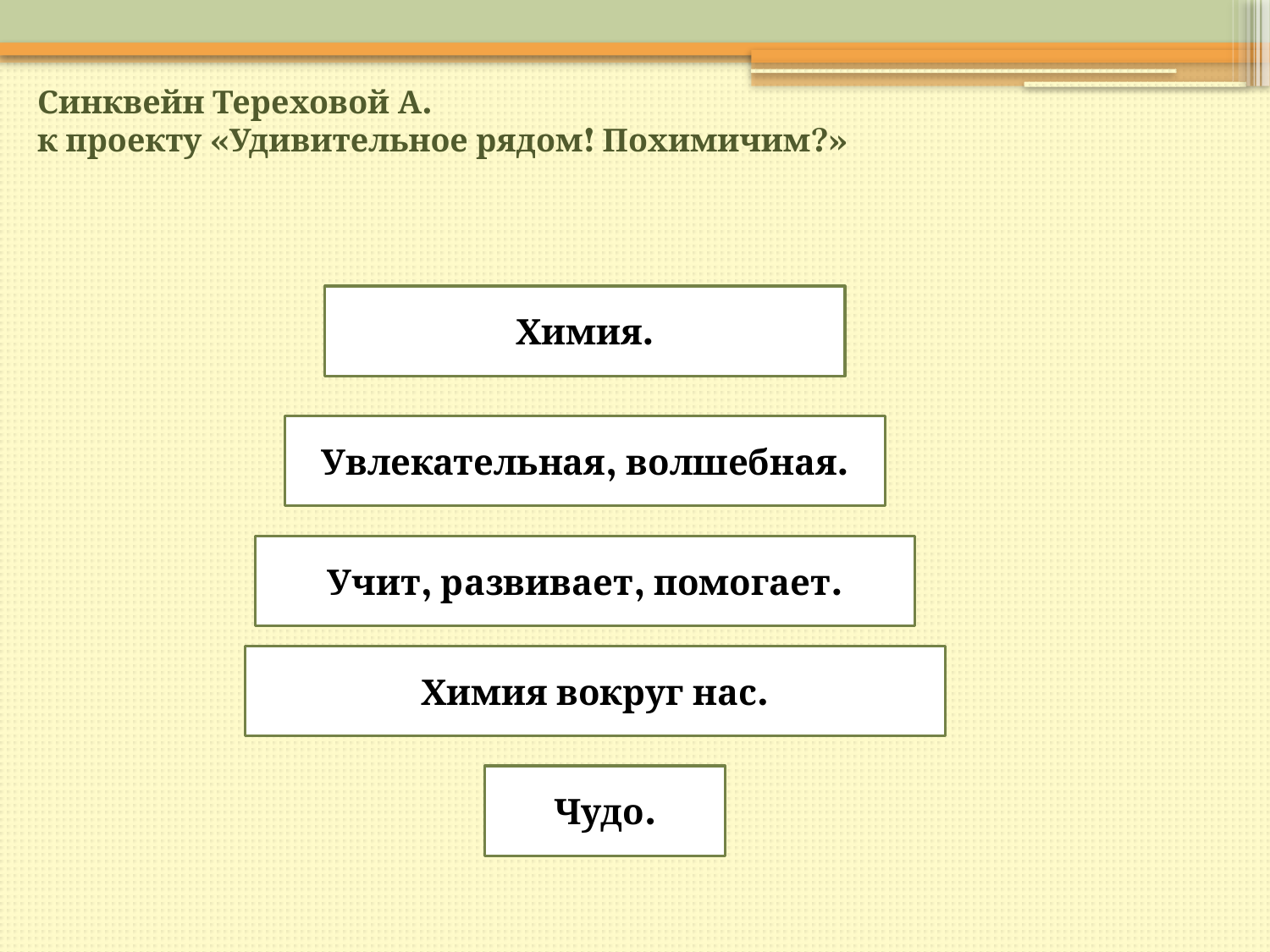

Синквейн Тереховой А.
к проекту «Удивительное рядом! Похимичим?»
Химия.
Увлекательная, волшебная.
Учит, развивает, помогает.
Химия вокруг нас.
Чудо.